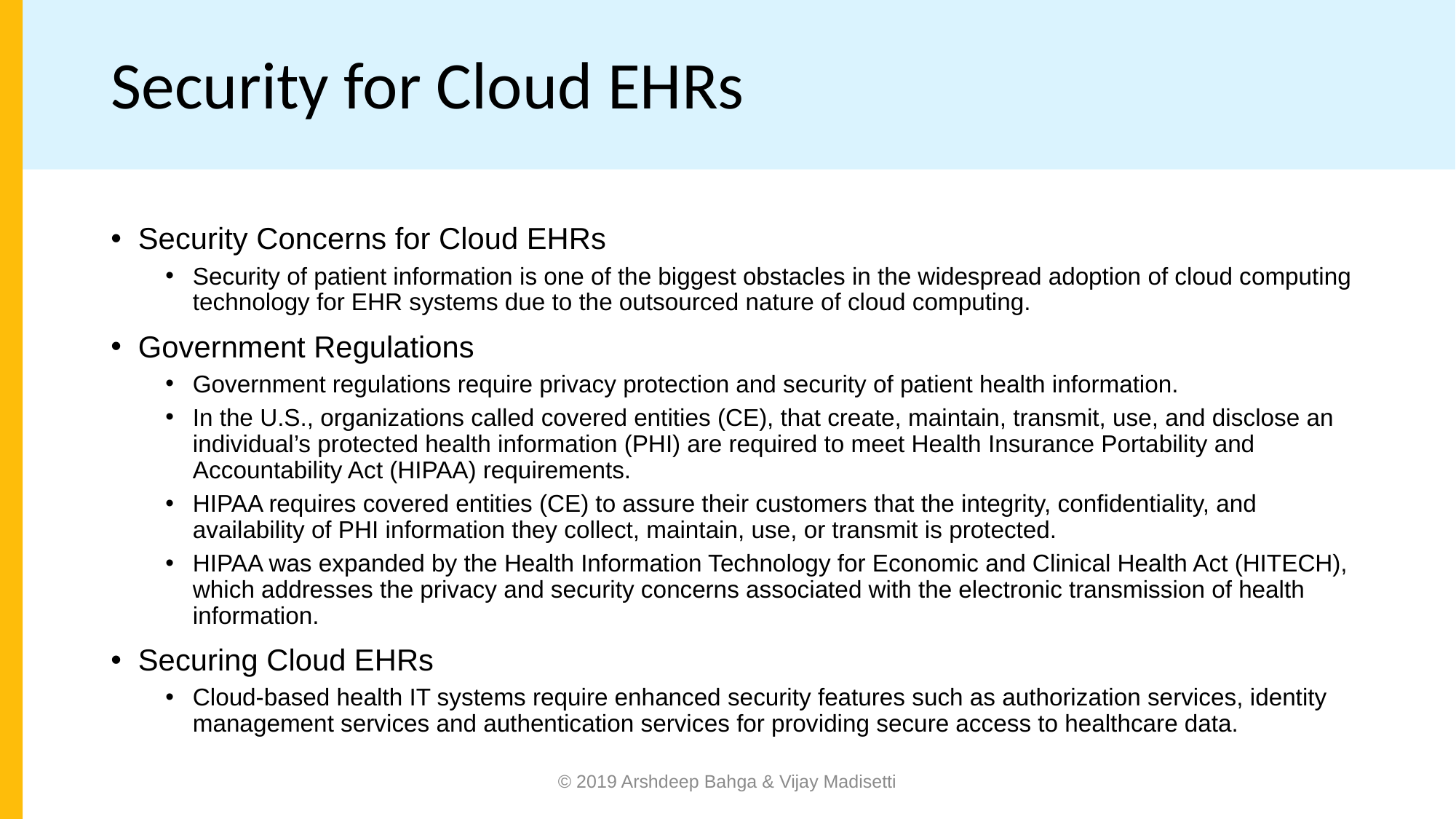

# Security for Cloud EHRs
Security Concerns for Cloud EHRs
Security of patient information is one of the biggest obstacles in the widespread adoption of cloud computing technology for EHR systems due to the outsourced nature of cloud computing.
Government Regulations
Government regulations require privacy protection and security of patient health information.
In the U.S., organizations called covered entities (CE), that create, maintain, transmit, use, and disclose an individual’s protected health information (PHI) are required to meet Health Insurance Portability and Accountability Act (HIPAA) requirements.
HIPAA requires covered entities (CE) to assure their customers that the integrity, confidentiality, and availability of PHI information they collect, maintain, use, or transmit is protected.
HIPAA was expanded by the Health Information Technology for Economic and Clinical Health Act (HITECH), which addresses the privacy and security concerns associated with the electronic transmission of health information.
Securing Cloud EHRs
Cloud-based health IT systems require enhanced security features such as authorization services, identity management services and authentication services for providing secure access to healthcare data.
© 2019 Arshdeep Bahga & Vijay Madisetti